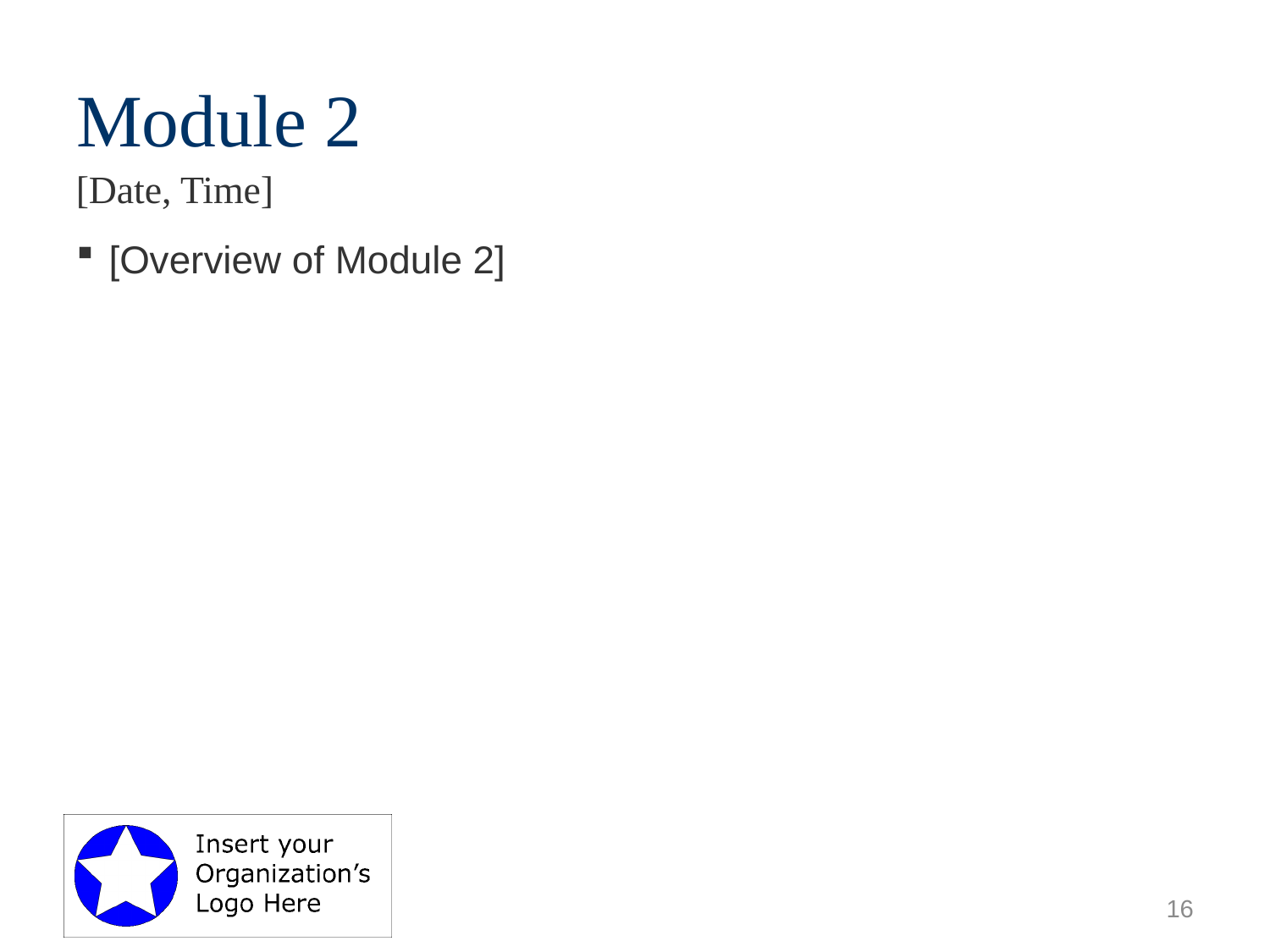

# Module 2
[Date, Time]
[Overview of Module 2]
16